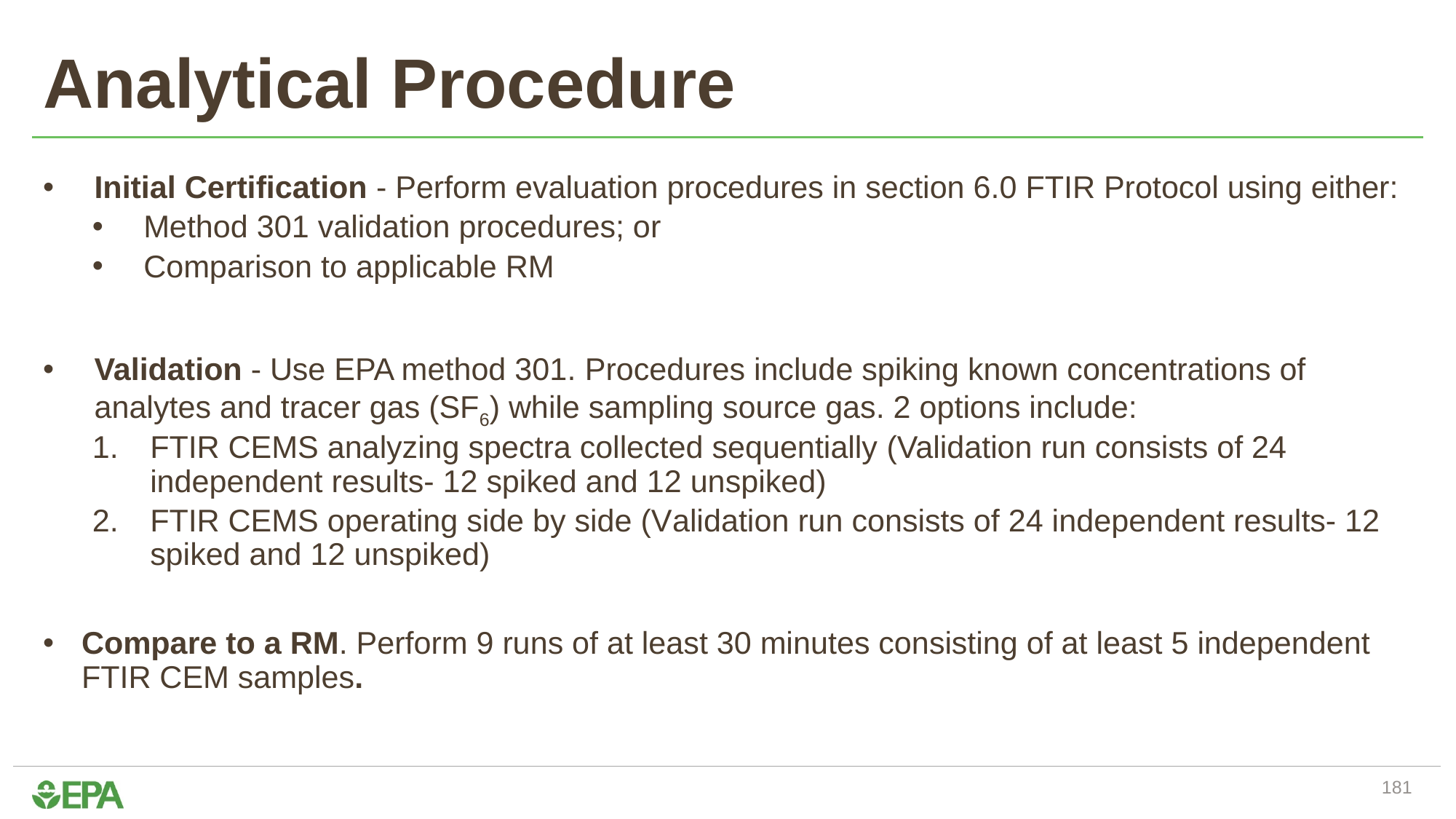

# Analytical Procedure
Initial Certification - Perform evaluation procedures in section 6.0 FTIR Protocol using either:
Method 301 validation procedures; or
Comparison to applicable RM

Validation - Use EPA method 301. Procedures include spiking known concentrations of analytes and tracer gas (SF6) while sampling source gas. 2 options include:
FTIR CEMS analyzing spectra collected sequentially (Validation run consists of 24 independent results- 12 spiked and 12 unspiked)
FTIR CEMS operating side by side (Validation run consists of 24 independent results- 12 spiked and 12 unspiked)

Compare to a RM. Perform 9 runs of at least 30 minutes consisting of at least 5 independent FTIR CEM samples.

181